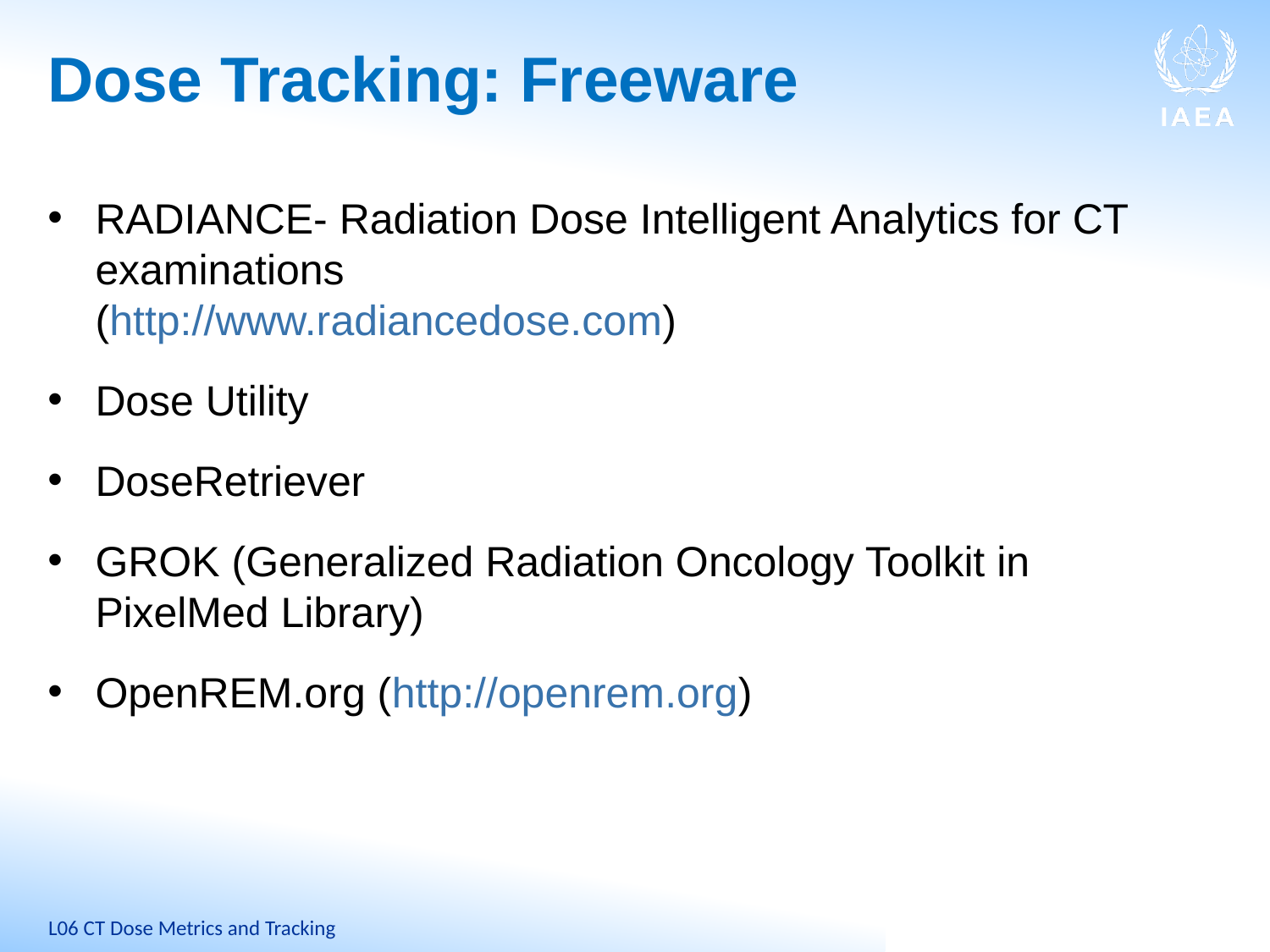

# Dose Tracking: Freeware
RADIANCE- Radiation Dose Intelligent Analytics for CT examinations                                             (http://www.radiancedose.com)
Dose Utility
DoseRetriever
GROK (Generalized Radiation Oncology Toolkit in PixelMed Library)
OpenREM.org (http://openrem.org)